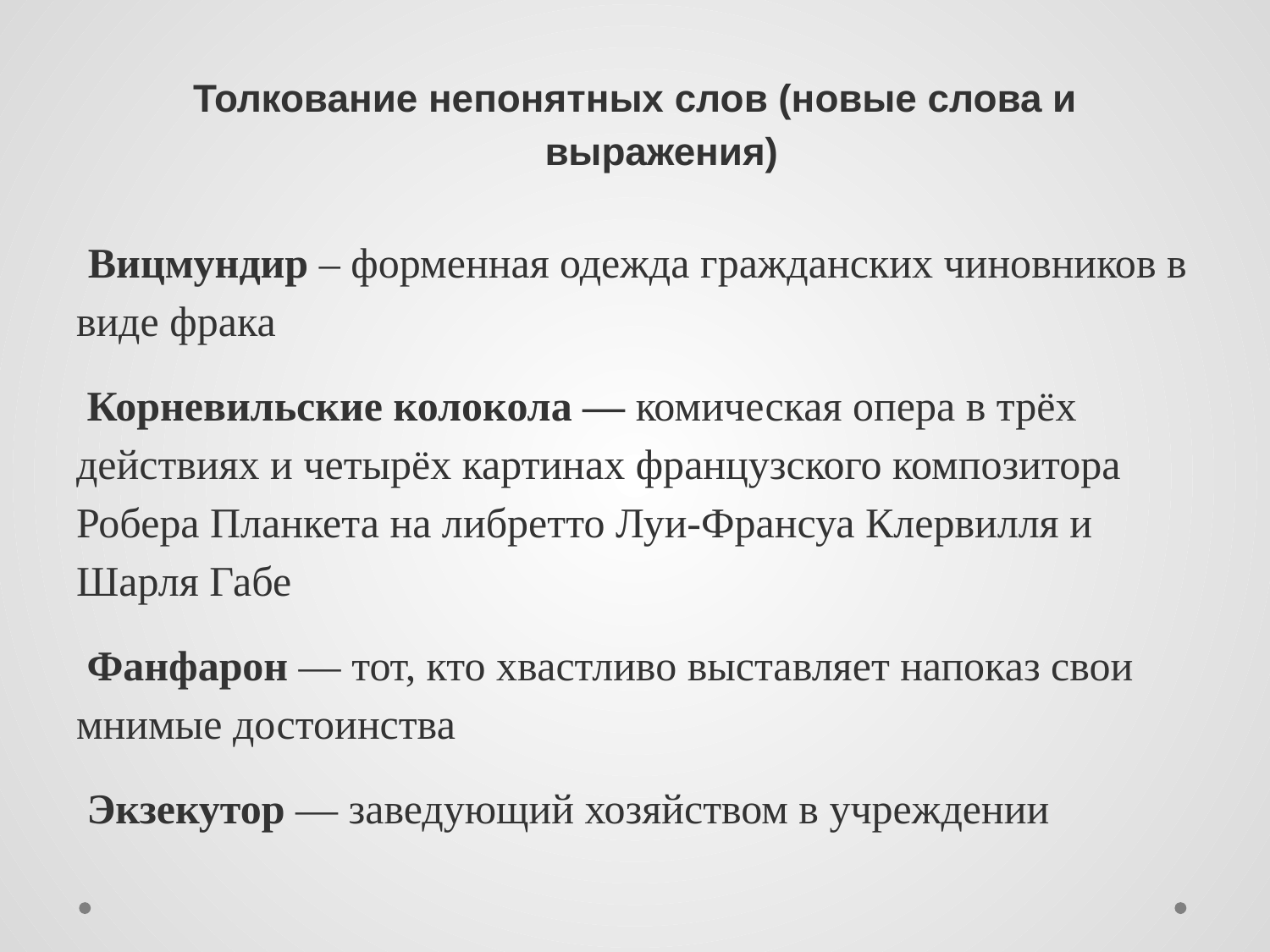

# Толкование непонятных слов (новые слова и выражения)
 Вицмундир – форменная одежда гражданских чиновников в виде фрака
 Корневильские колокола — комическая опера в трёх действиях и четырёх картинах французского композитора Робера Планкета на либретто Луи-Франсуа Клервилля и Шарля Габе
 Фанфарон — тот, кто хвастливо выставляет напоказ свои мнимые достоинства
 Экзекутор — заведующий хозяйством в учреждении